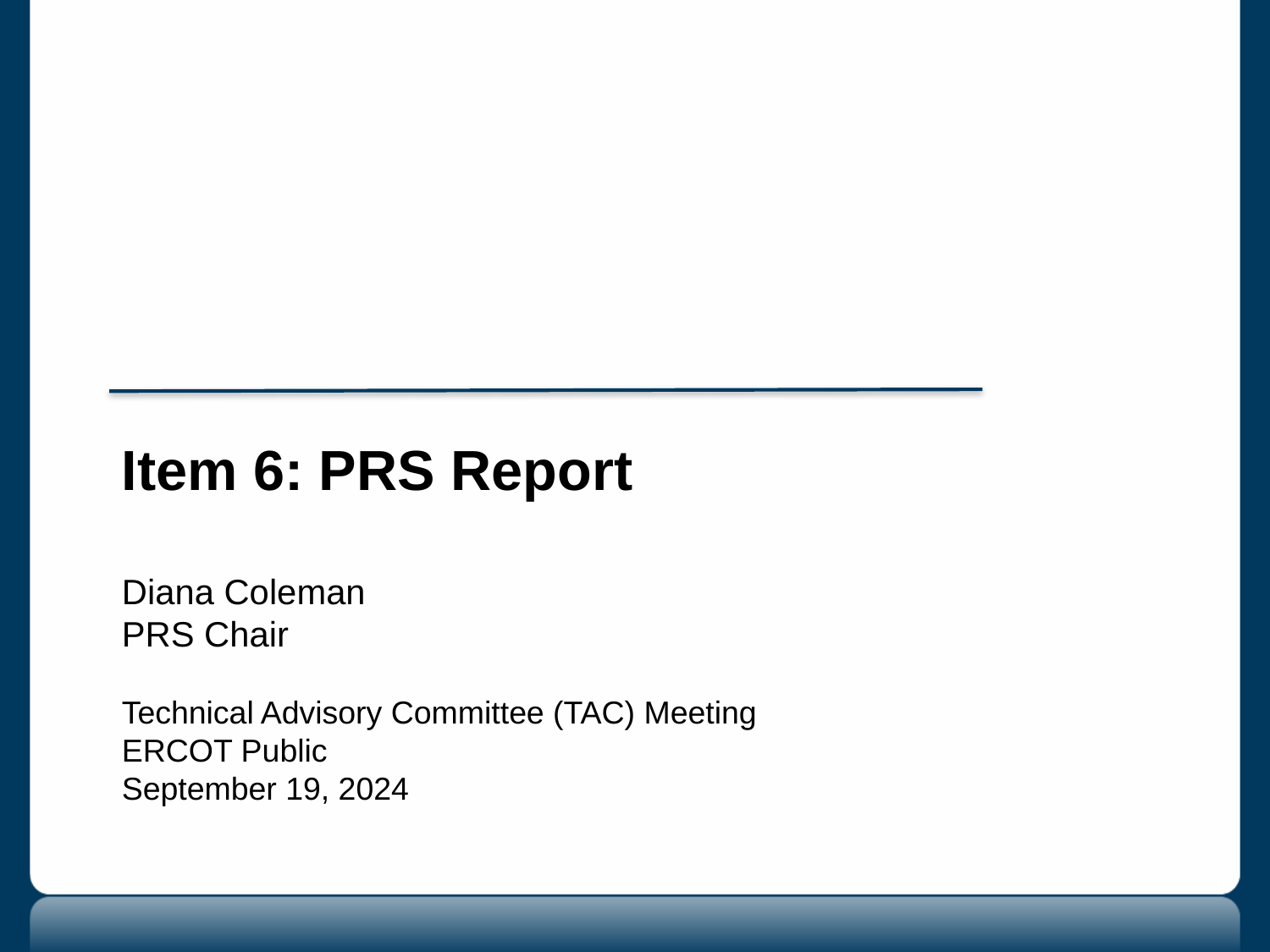

Item 6: PRS Report

Diana Coleman
PRS Chair

Technical Advisory Committee (TAC) Meeting
ERCOT Public
September 19, 2024